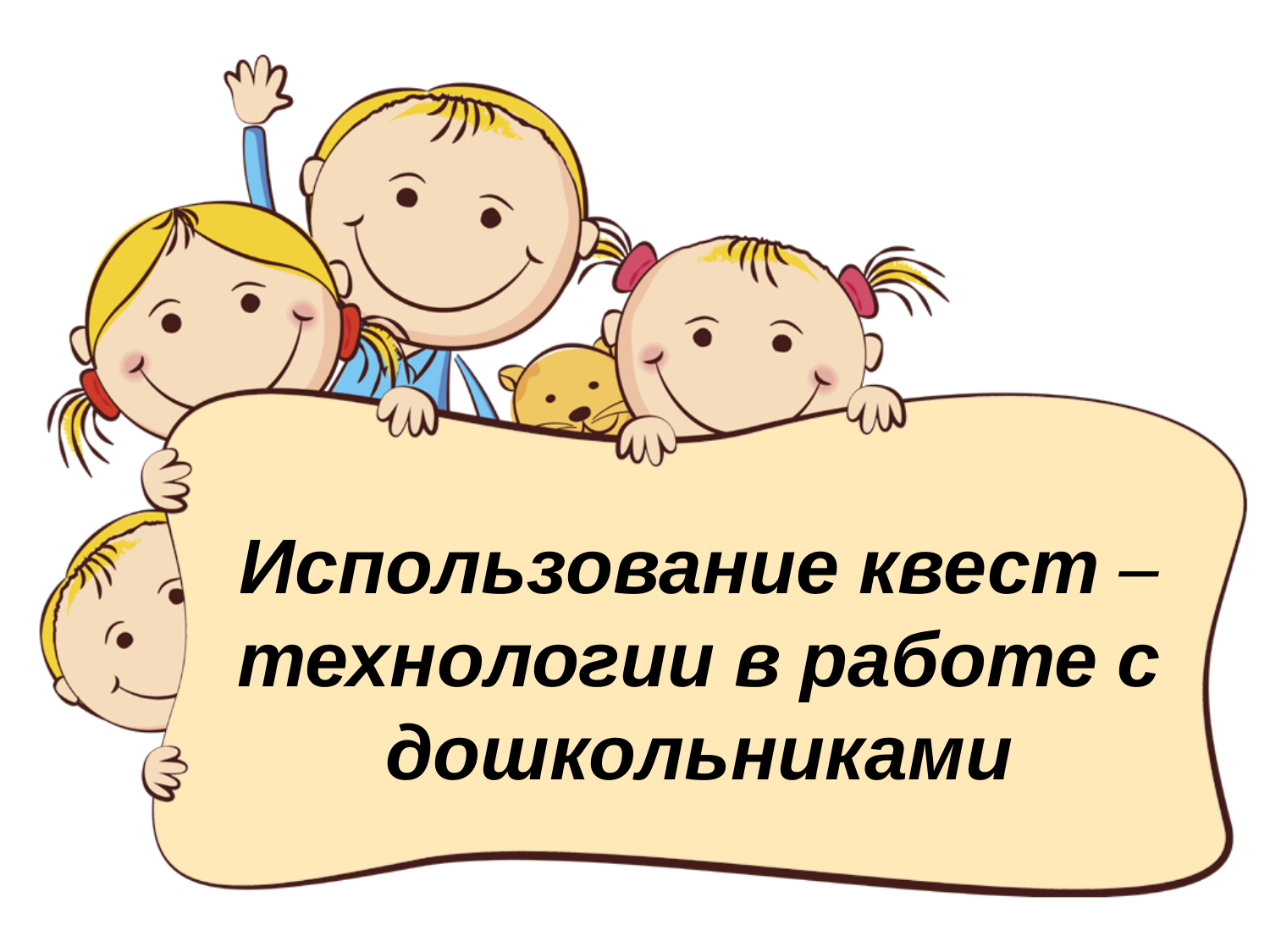

# Использование квест – технологии в работе с дошкольниками